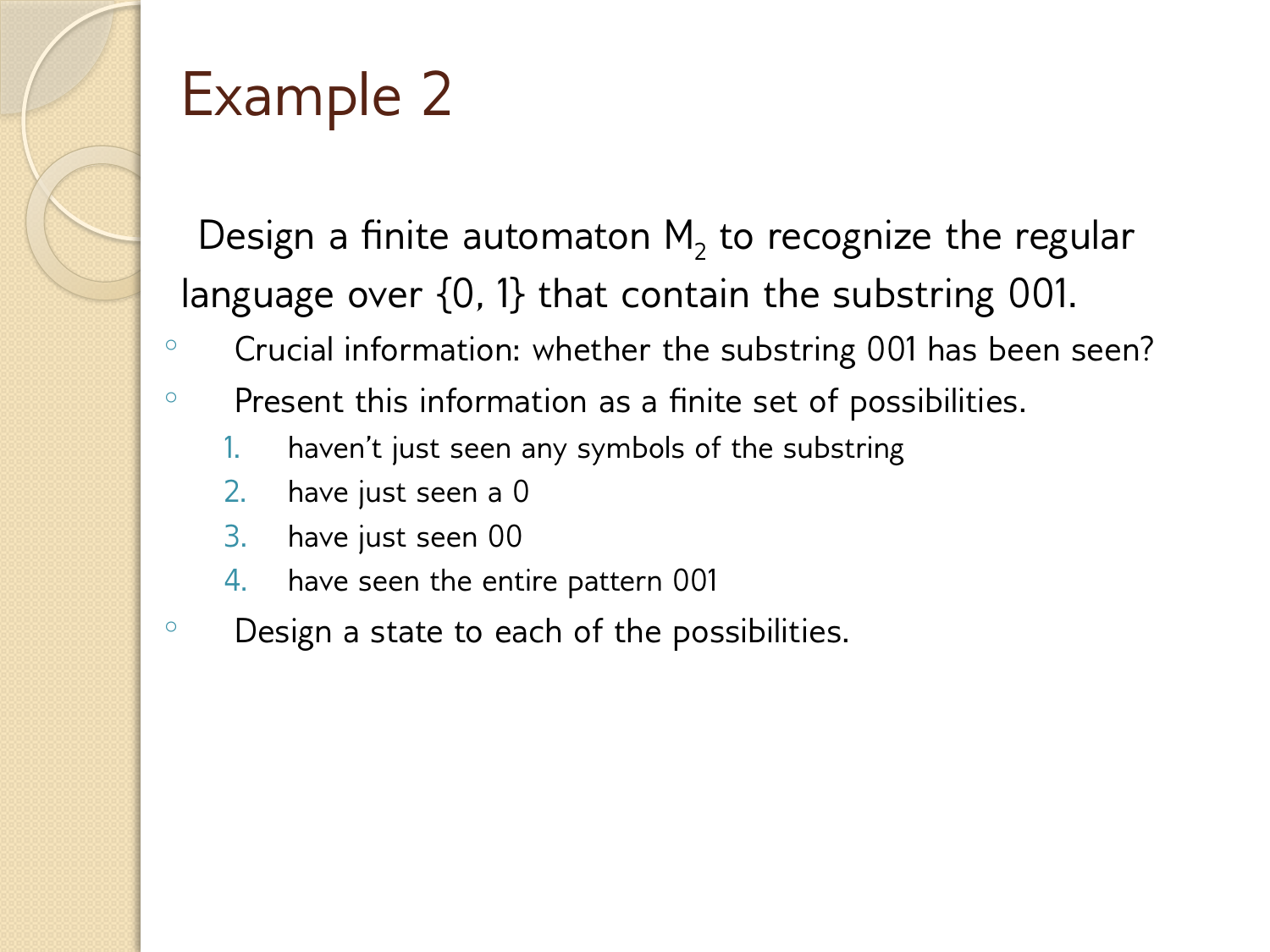

# Example 2
        Design a finite automaton M2 to recognize the regular language over {0, 1} that contain the substring 001.
Crucial information: whether the substring 001 has been seen?
Present this information as a finite set of possibilities.
haven’t just seen any symbols of the substring
have just seen a 0
have just seen 00
have seen the entire pattern 001
Design a state to each of the possibilities.